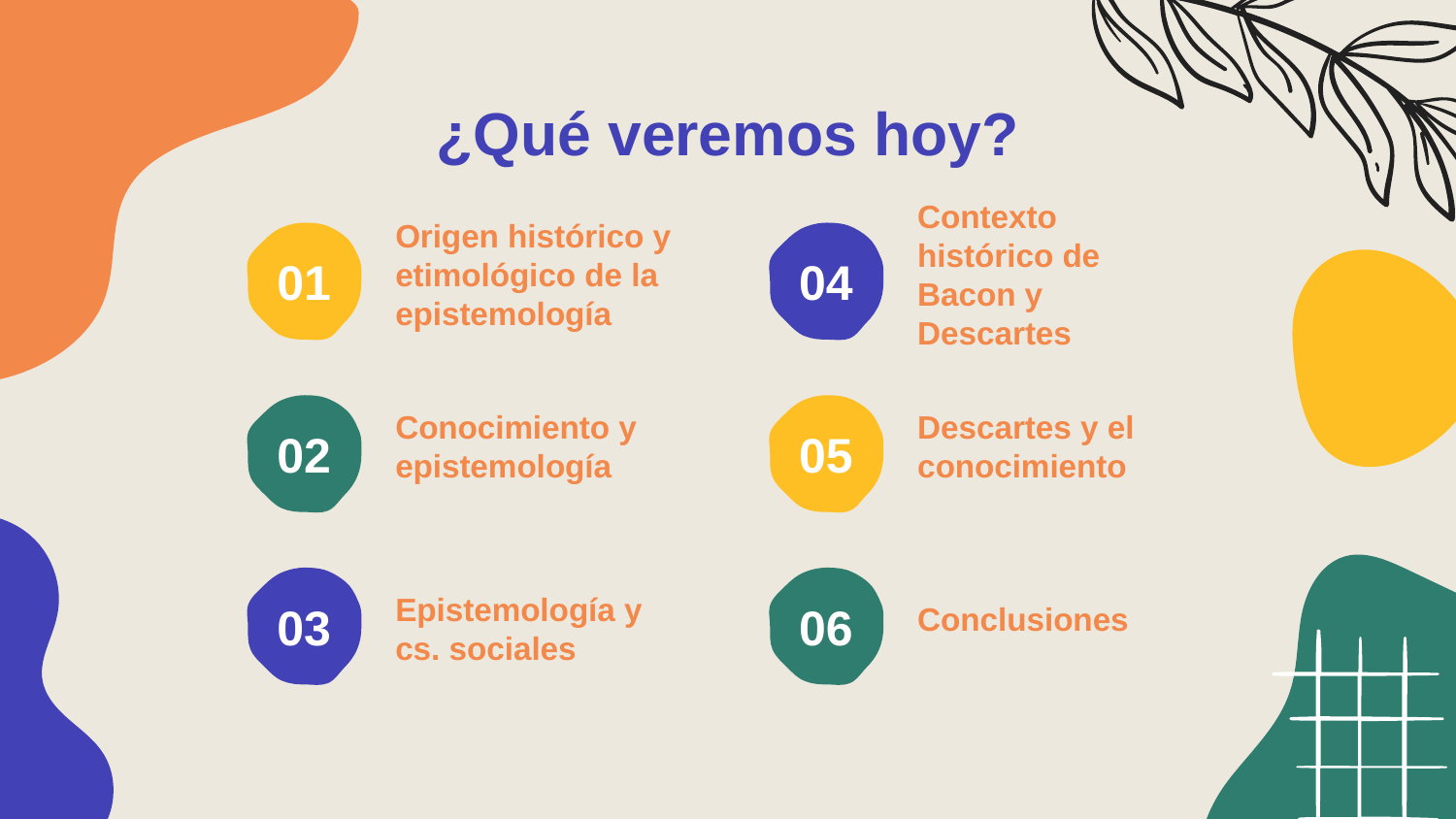

¿Qué veremos hoy?

# Origen histórico y etimológico de la epistemología
Contexto histórico de Bacon y Descartes
01
04

Conocimiento y epistemología
Descartes y el conocimiento
05
02

Epistemología y cs. sociales
Conclusiones
03
06